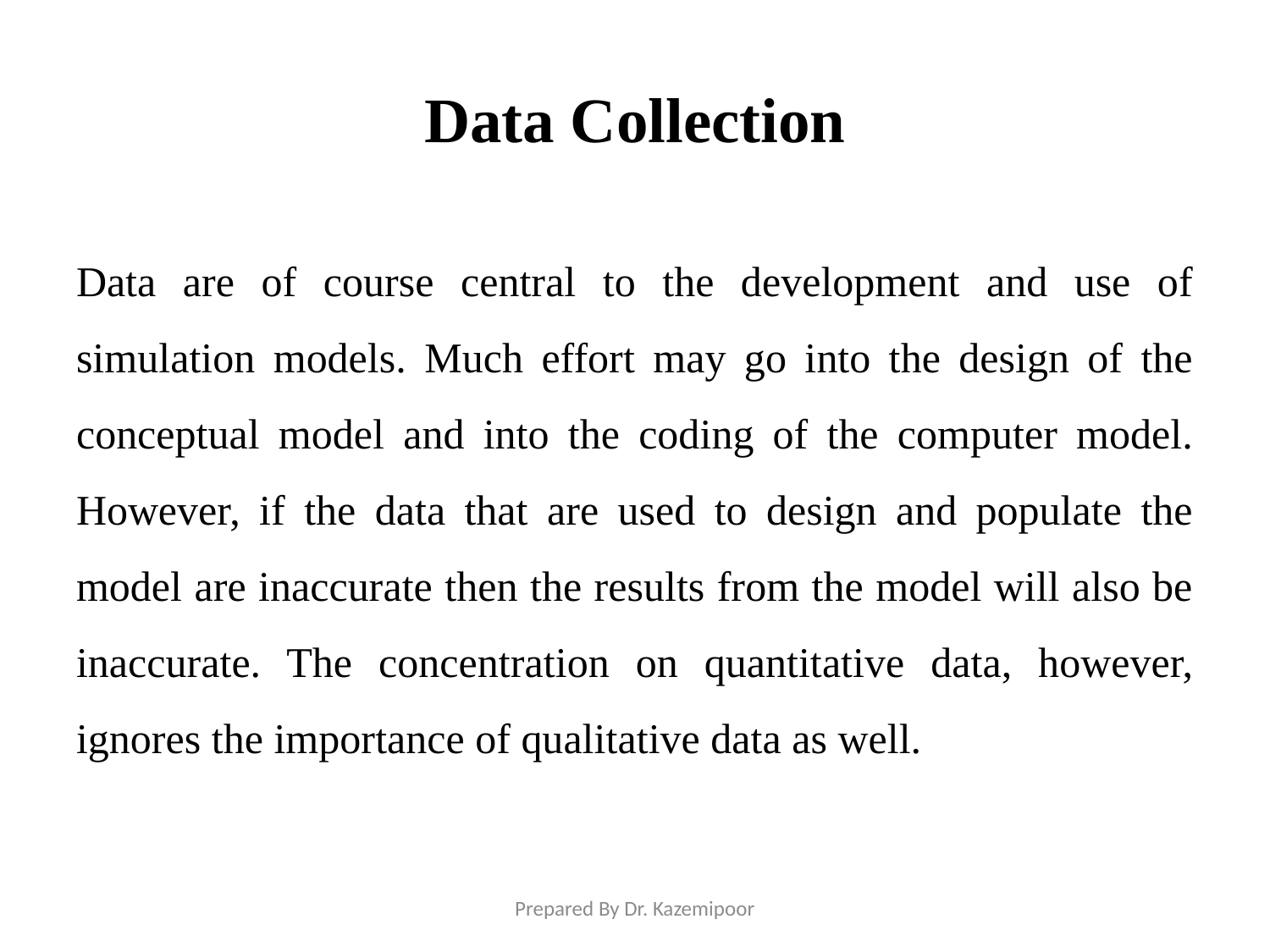

# Data Collection
Data are of course central to the development and use of simulation models. Much effort may go into the design of the conceptual model and into the coding of the computer model. However, if the data that are used to design and populate the model are inaccurate then the results from the model will also be inaccurate. The concentration on quantitative data, however, ignores the importance of qualitative data as well.
Prepared By Dr. Kazemipoor